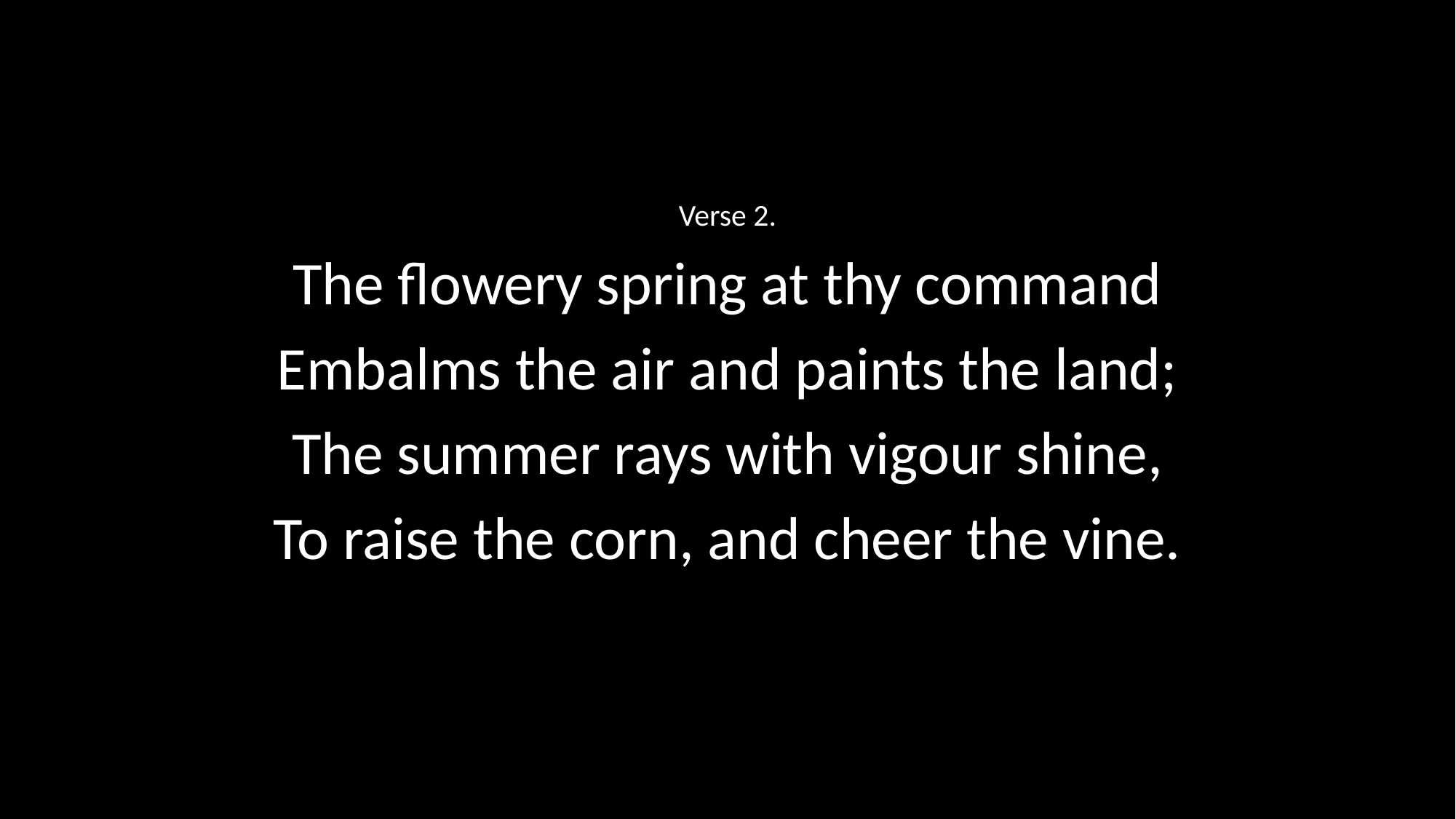

Verse 2.
The flowery spring at thy command
Embalms the air and paints the land;
The summer rays with vigour shine,
To raise the corn, and cheer the vine.